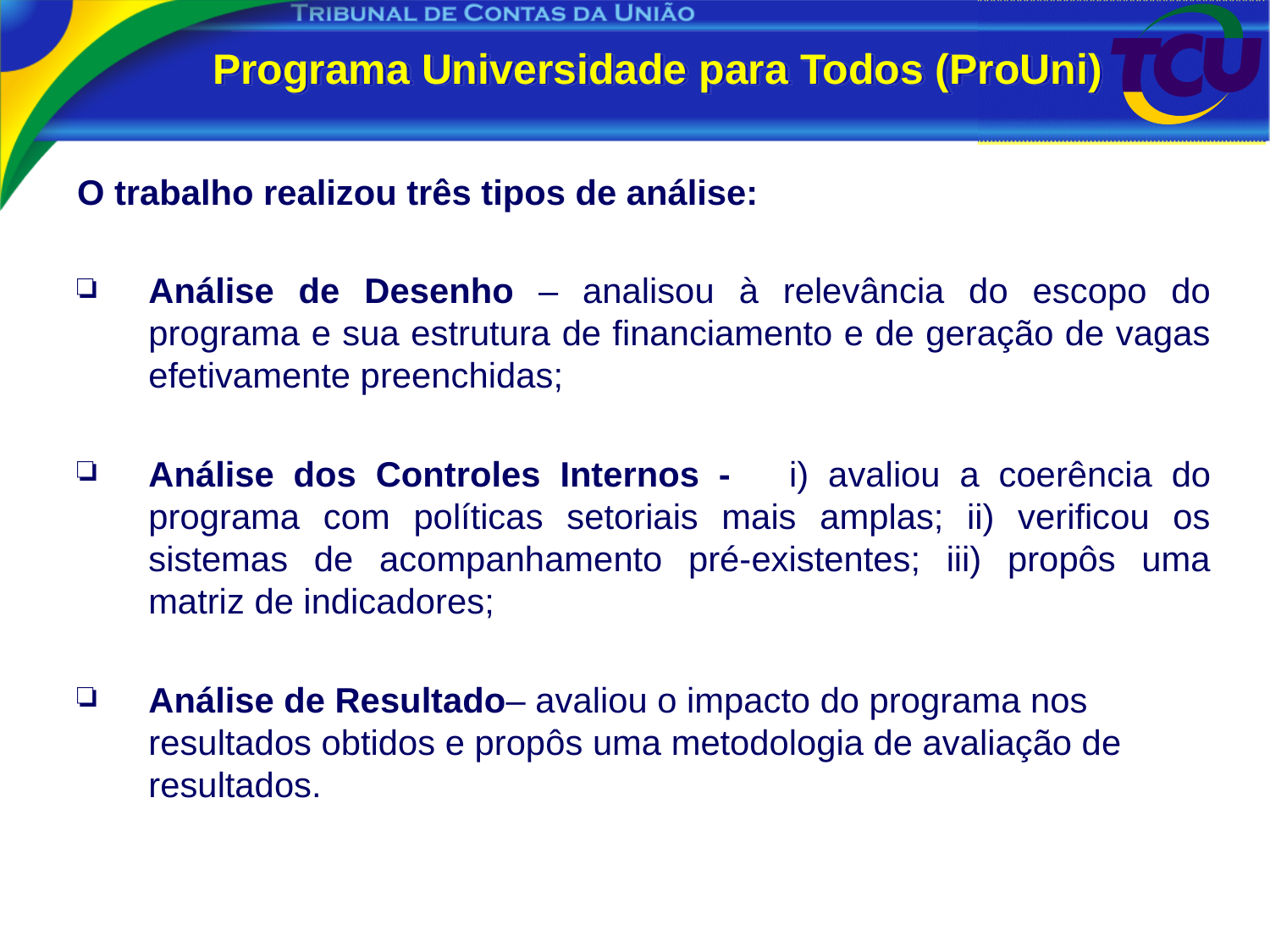

Programa Universidade para Todos (ProUni)
O trabalho realizou três tipos de análise:

Análise de Desenho – analisou à relevância do escopo do programa e sua estrutura de financiamento e de geração de vagas efetivamente preenchidas;

Análise dos Controles Internos -   i) avaliou a coerência do programa com políticas setoriais mais amplas; ii) verificou os sistemas de acompanhamento pré-existentes; iii) propôs uma matriz de indicadores;

Análise de Resultado– avaliou o impacto do programa nos resultados obtidos e propôs uma metodologia de avaliação de resultados.